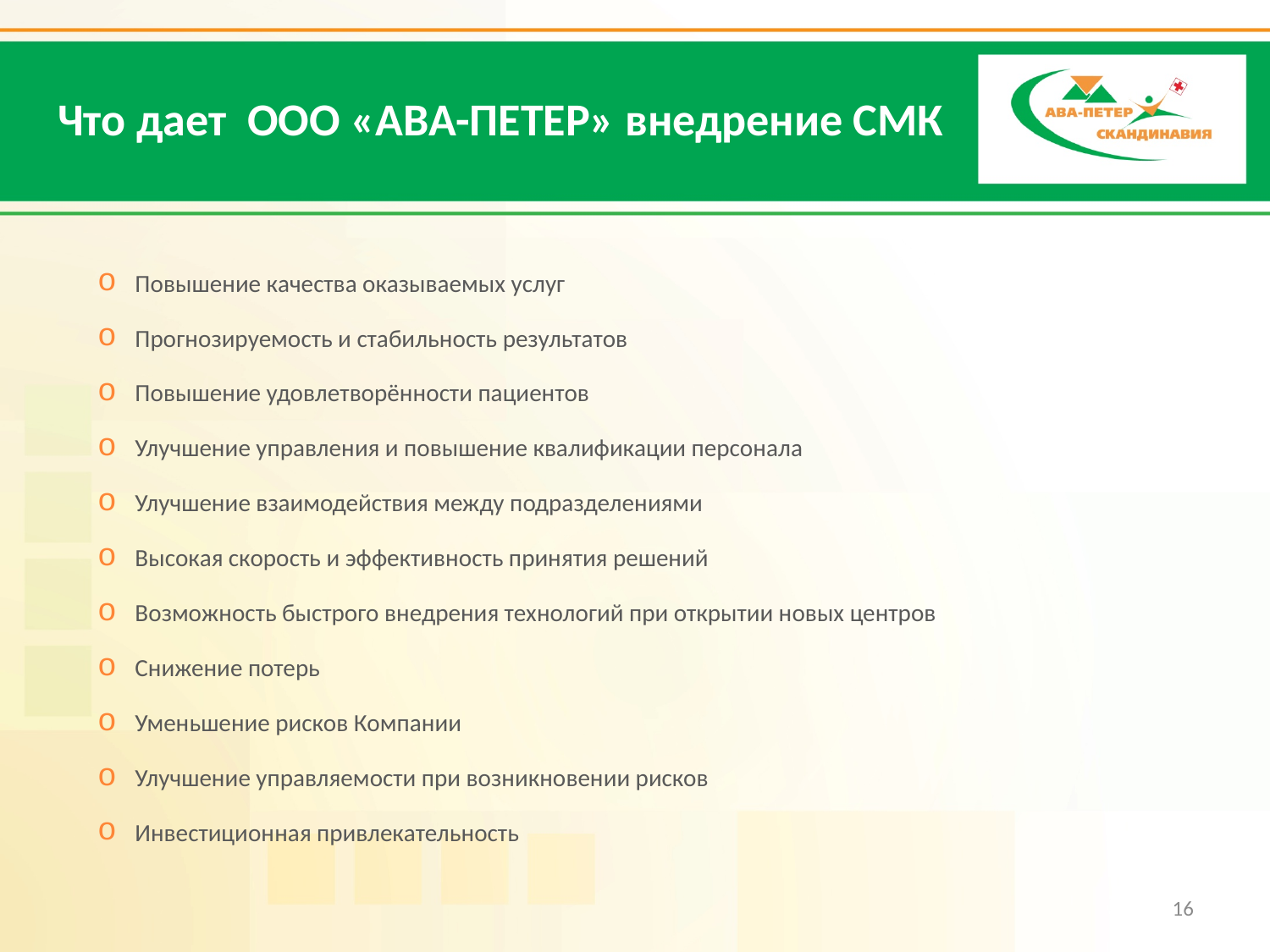

# Что дает  ООО «АВА-ПЕТЕР» внедрение СМК
Повышение качества оказываемых услуг
Прогнозируемость и стабильность результатов
Повышение удовлетворённости пациентов
Улучшение управления и повышение квалификации персонала
Улучшение взаимодействия между подразделениями
Высокая скорость и эффективность принятия решений
Возможность быстрого внедрения технологий при открытии новых центров
Снижение потерь
Уменьшение рисков Компании
Улучшение управляемости при возникновении рисков
Инвестиционная привлекательность
16